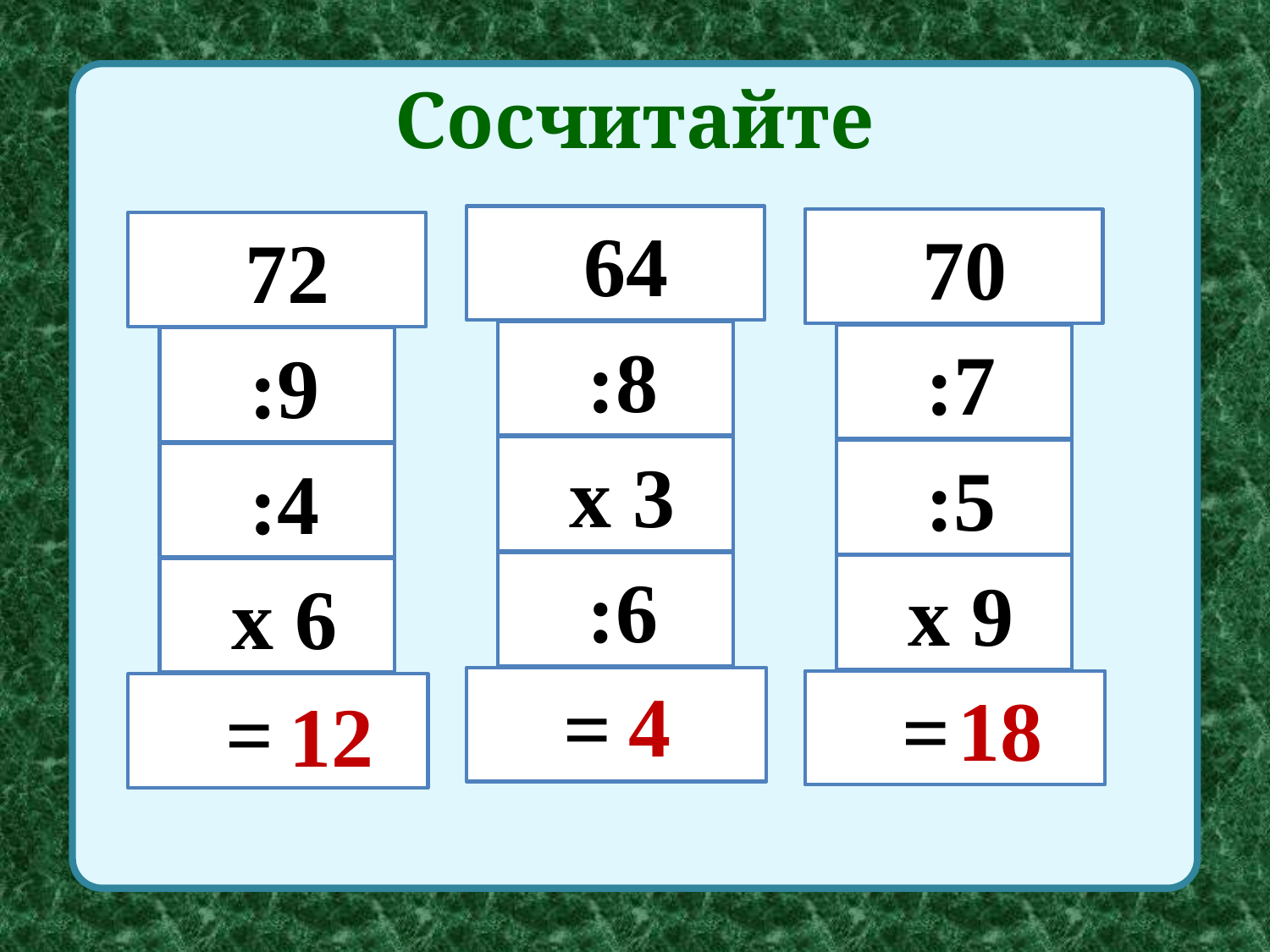

# Сосчитайте
 64
 70
 72
 :8
 :7
 :9
 х 3
 :5
 :4
 :6
 х 9
 х 6
4
    =
18
    =
    =
12